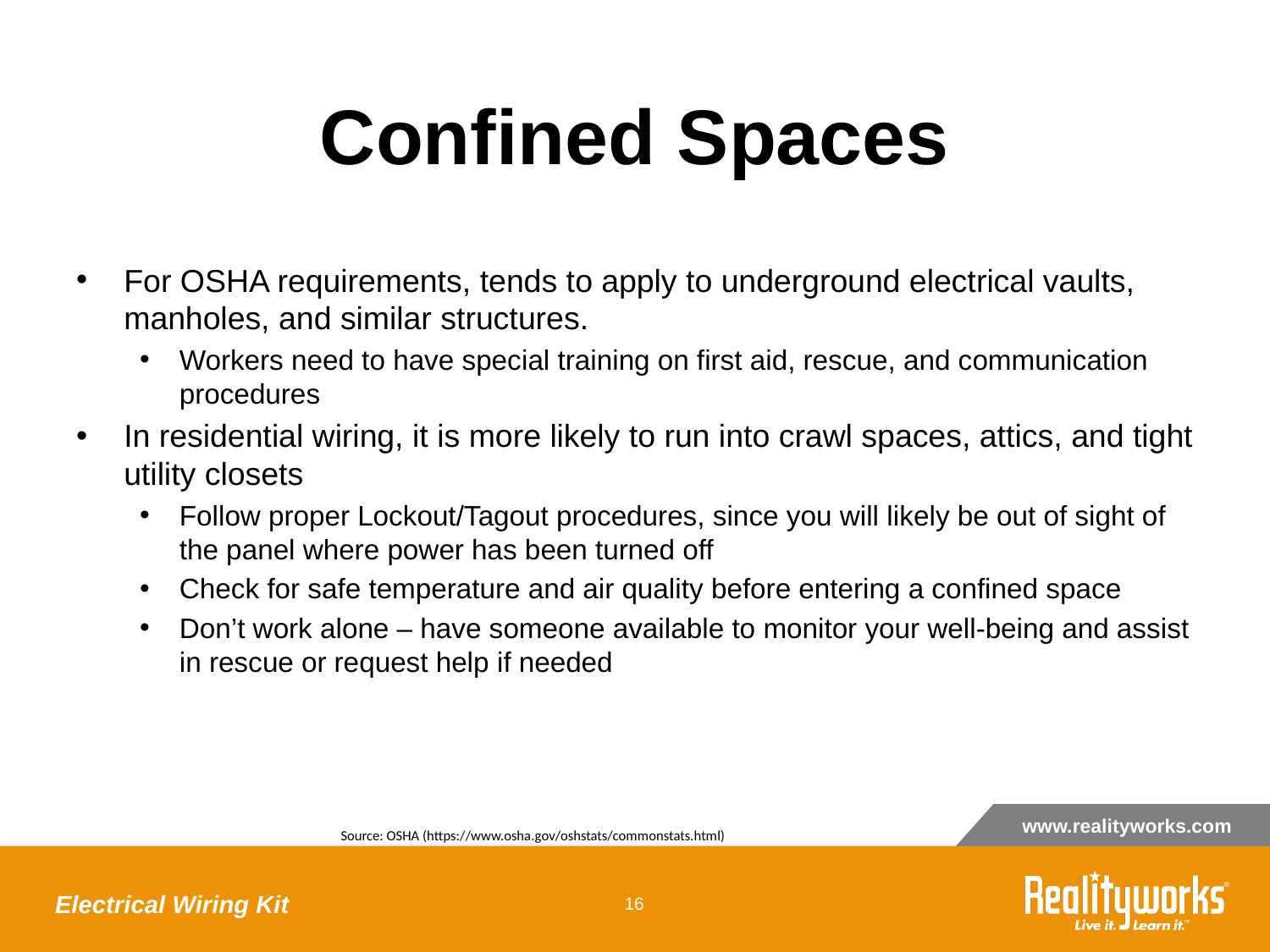

# Confined Spaces
For OSHA requirements, tends to apply to underground electrical vaults, manholes, and similar structures.
Workers need to have special training on first aid, rescue, and communication procedures
In residential wiring, it is more likely to run into crawl spaces, attics, and tight utility closets
Follow proper Lockout/Tagout procedures, since you will likely be out of sight of the panel where power has been turned off
Check for safe temperature and air quality before entering a confined space
Don’t work alone – have someone available to monitor your well-being and assist in rescue or request help if needed

Source: OSHA (https://www.osha.gov/oshstats/commonstats.html)

Electrical Wiring Kit
16